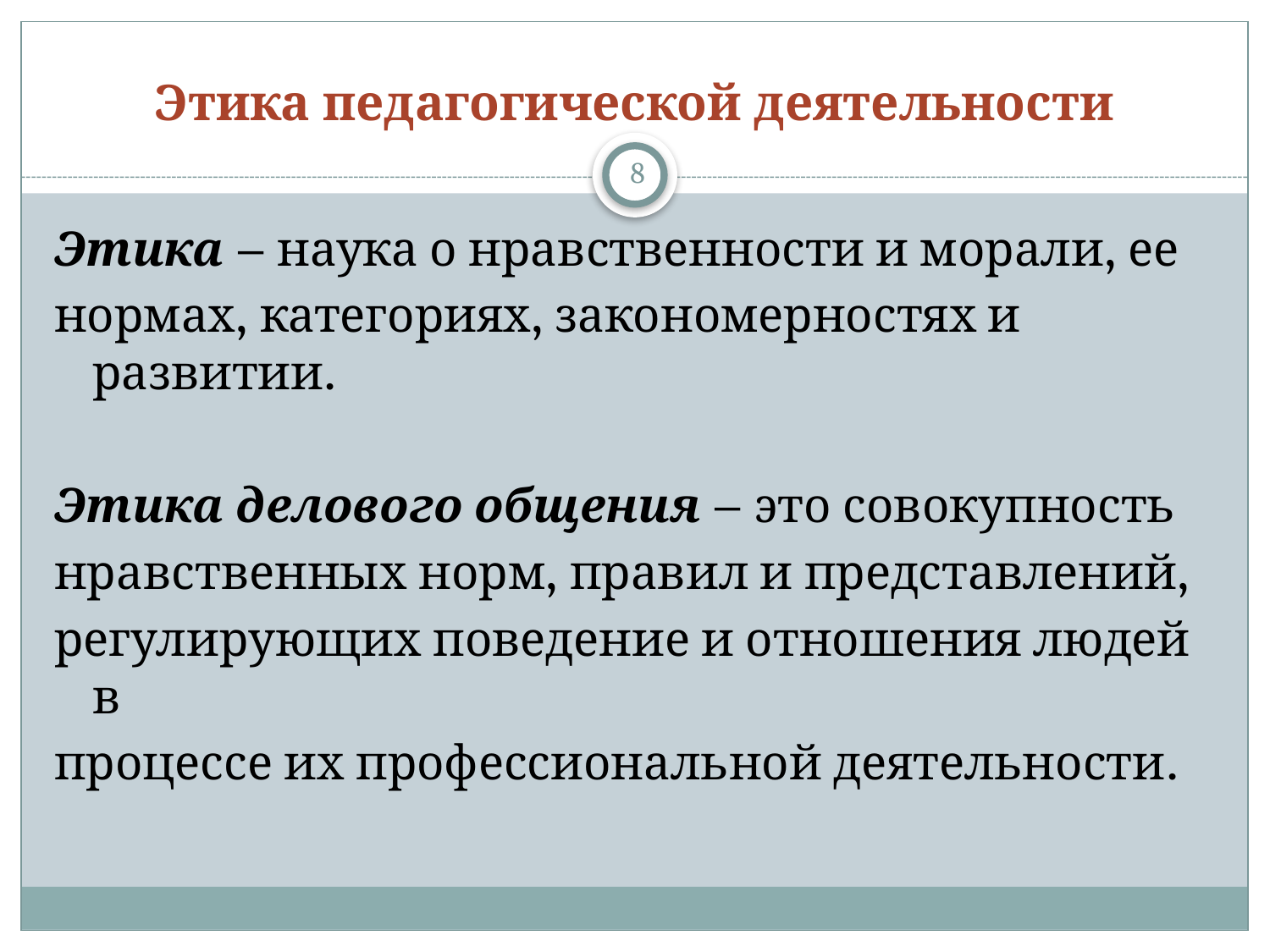

# Этика педагогической деятельности
8
Этика – наука о нравственности и морали, ее
нормах, категориях, закономерностях и развитии.

Этика делового общения – это совокупность
нравственных норм, правил и представлений,
регулирующих поведение и отношения людей в
процессе их профессиональной деятельности.